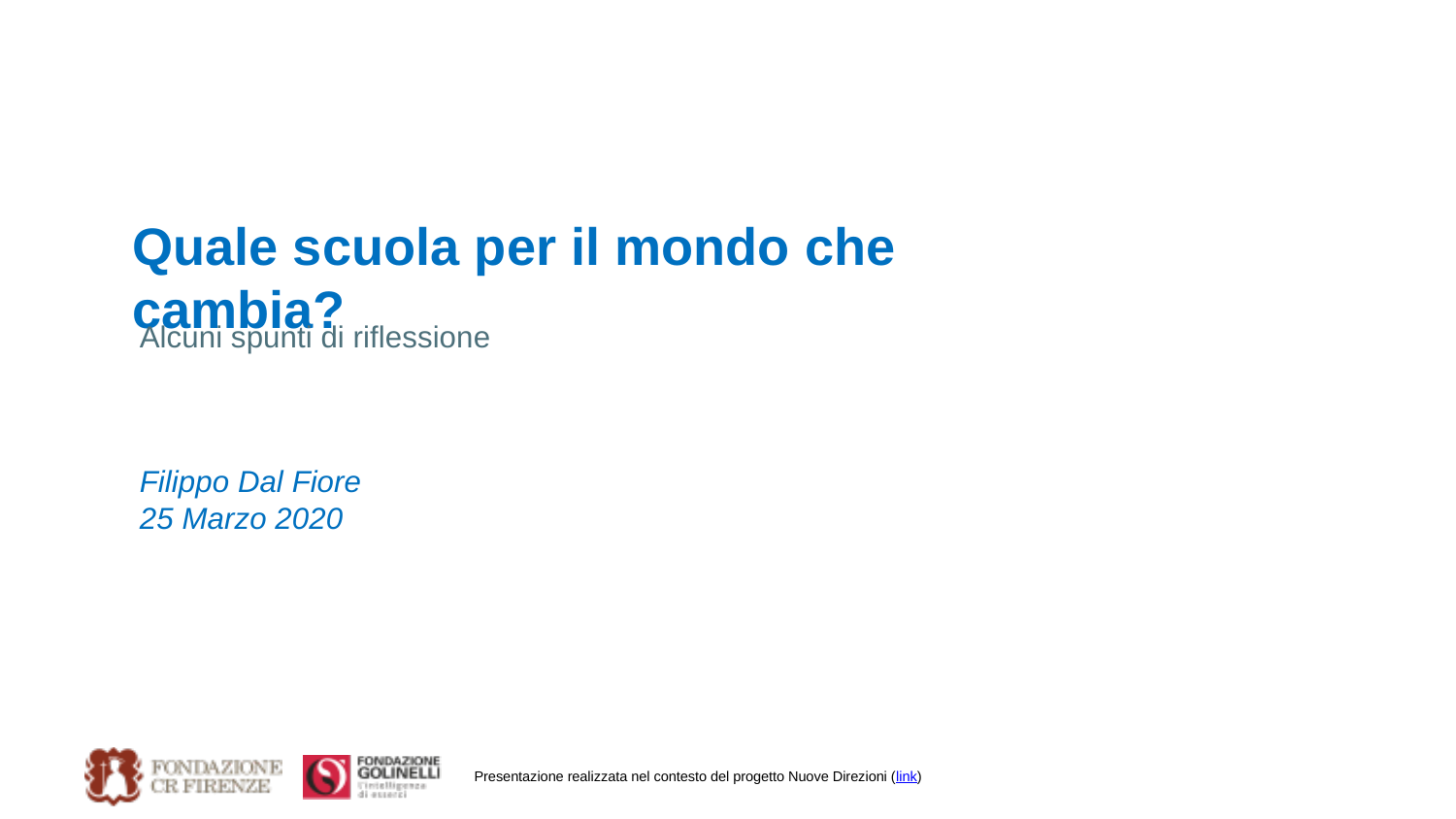

Quale scuola per il mondo che cambia?
Alcuni spunti di riflessione
Filippo Dal Fiore
25 Marzo 2020